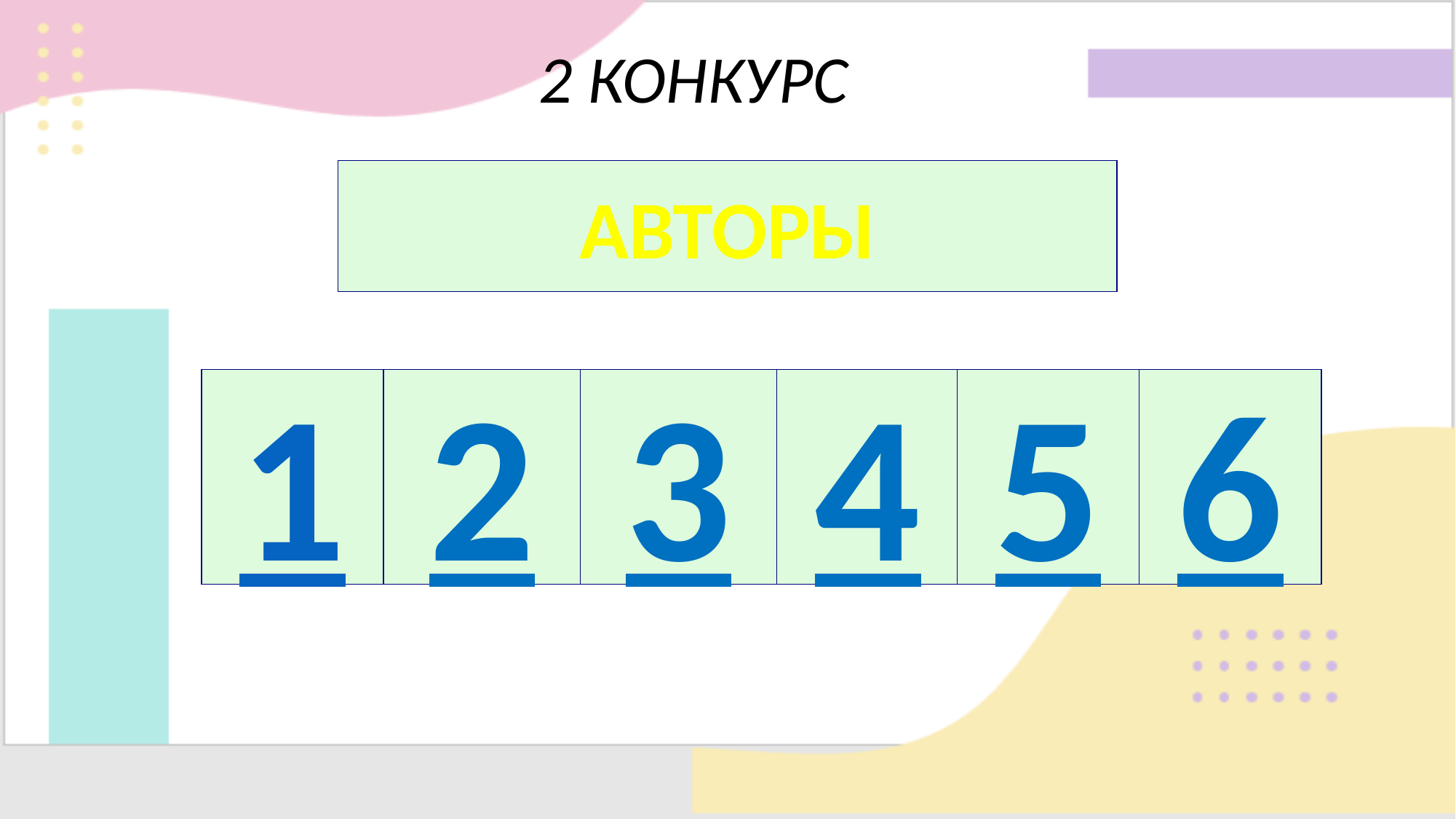

# 2 КОНКУРС
АВТОРЫ
2
4
5
6
1
3